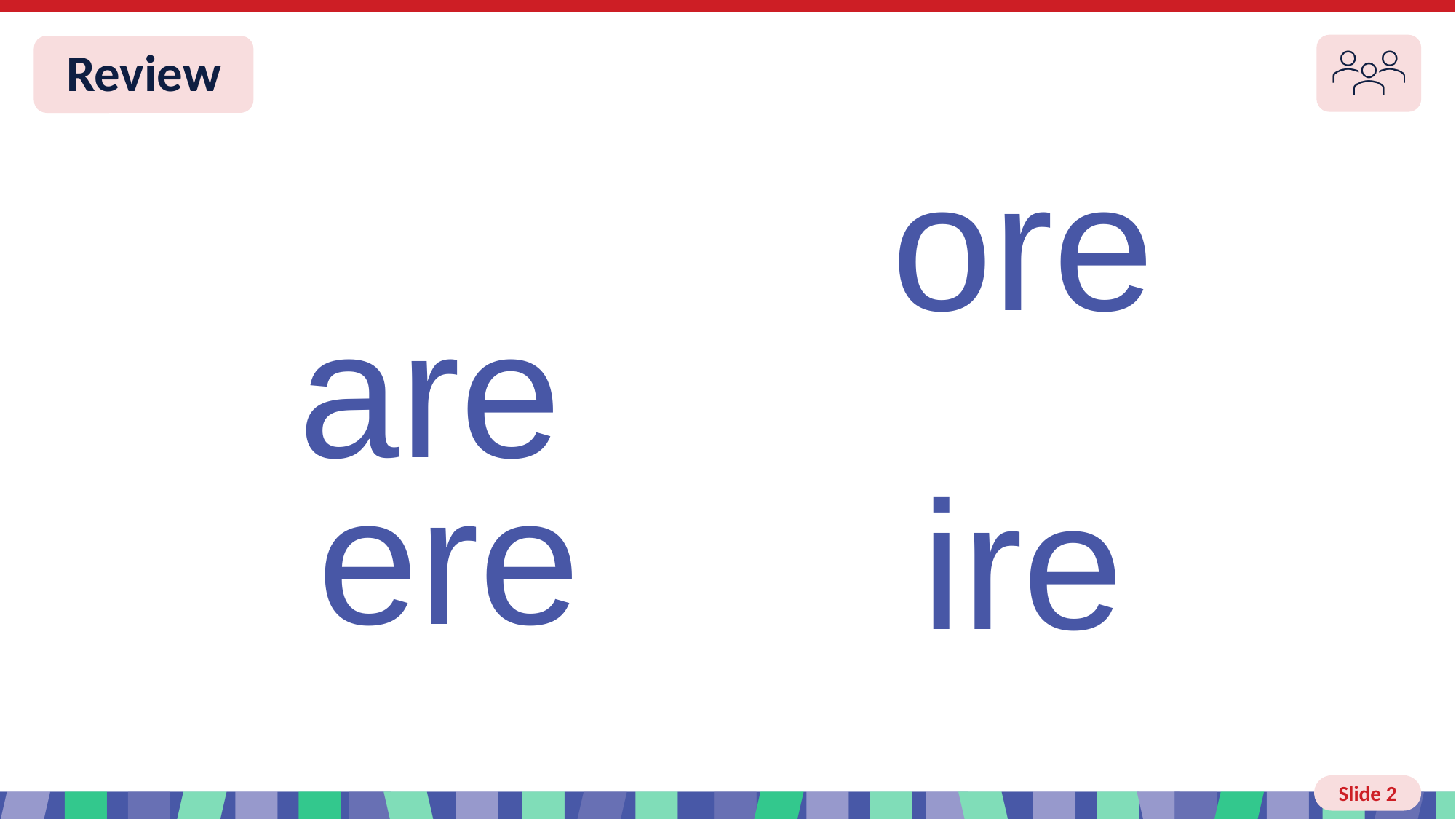

# Slide 2 Review You do
 are
 ore
 ire
 ere